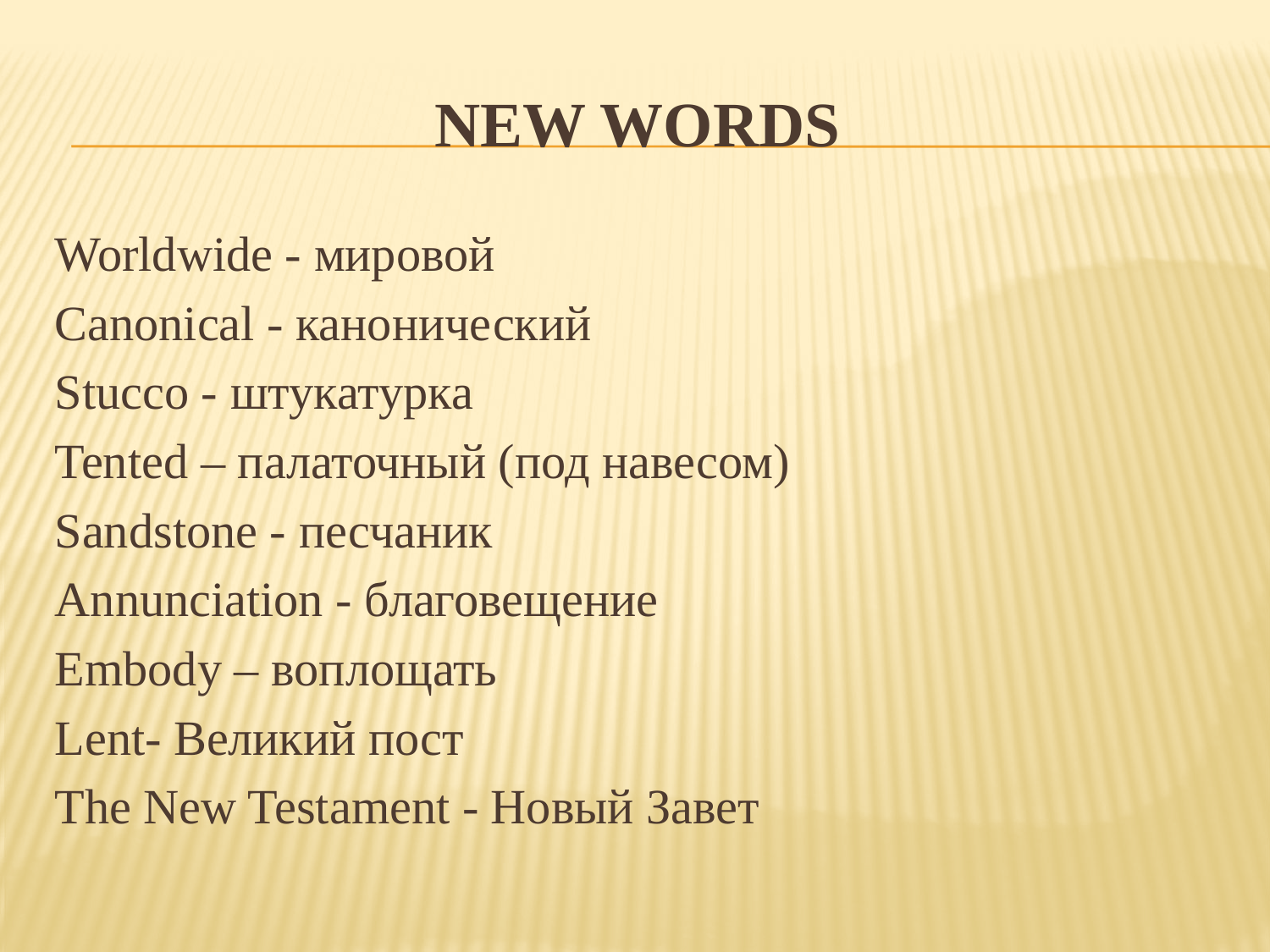

# NEW WORDS
Worldwide - мировой
Canonical - канонический
Stucco - штукатурка
Tented – палаточный (под навесом)
Sandstone - песчаник
Annunciation - благовещение
Embody – воплощать
Lent- Великий пост
The New Testament - Новый Завет